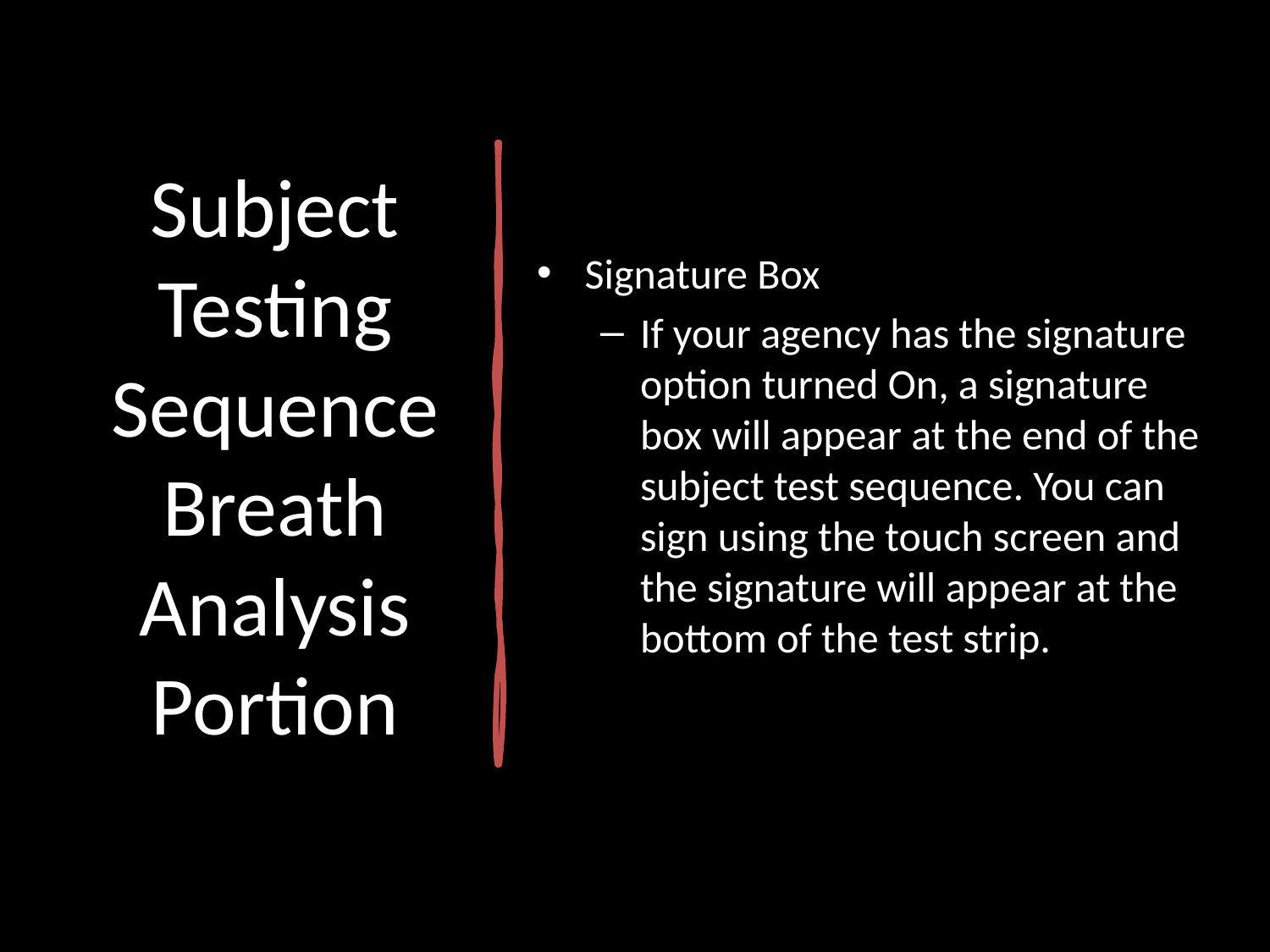

# Subject Testing Sequence Breath Analysis Portion
Signature Box
If your agency has the signature option turned On, a signature box will appear at the end of the subject test sequence. You can sign using the touch screen and the signature will appear at the bottom of the test strip.

Approved and Issued: 2025.10.01